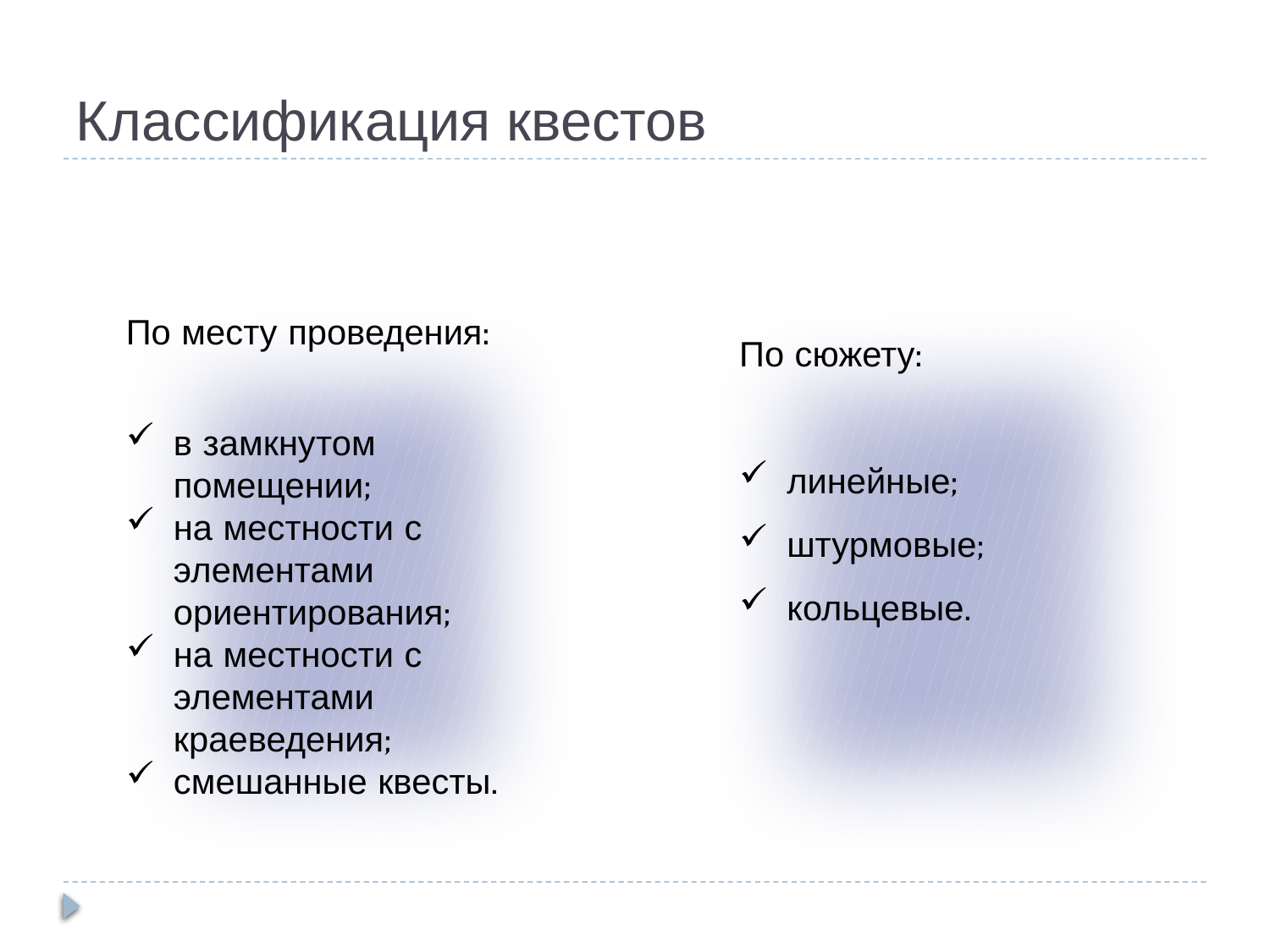

# Классификация квестов
По месту проведения:

в замкнутом помещении;
на местности с элементами ориентирования;
на местности с элементами краеведения;
смешанные квесты.
По сюжету:

линейные;
штурмовые;
кольцевые.